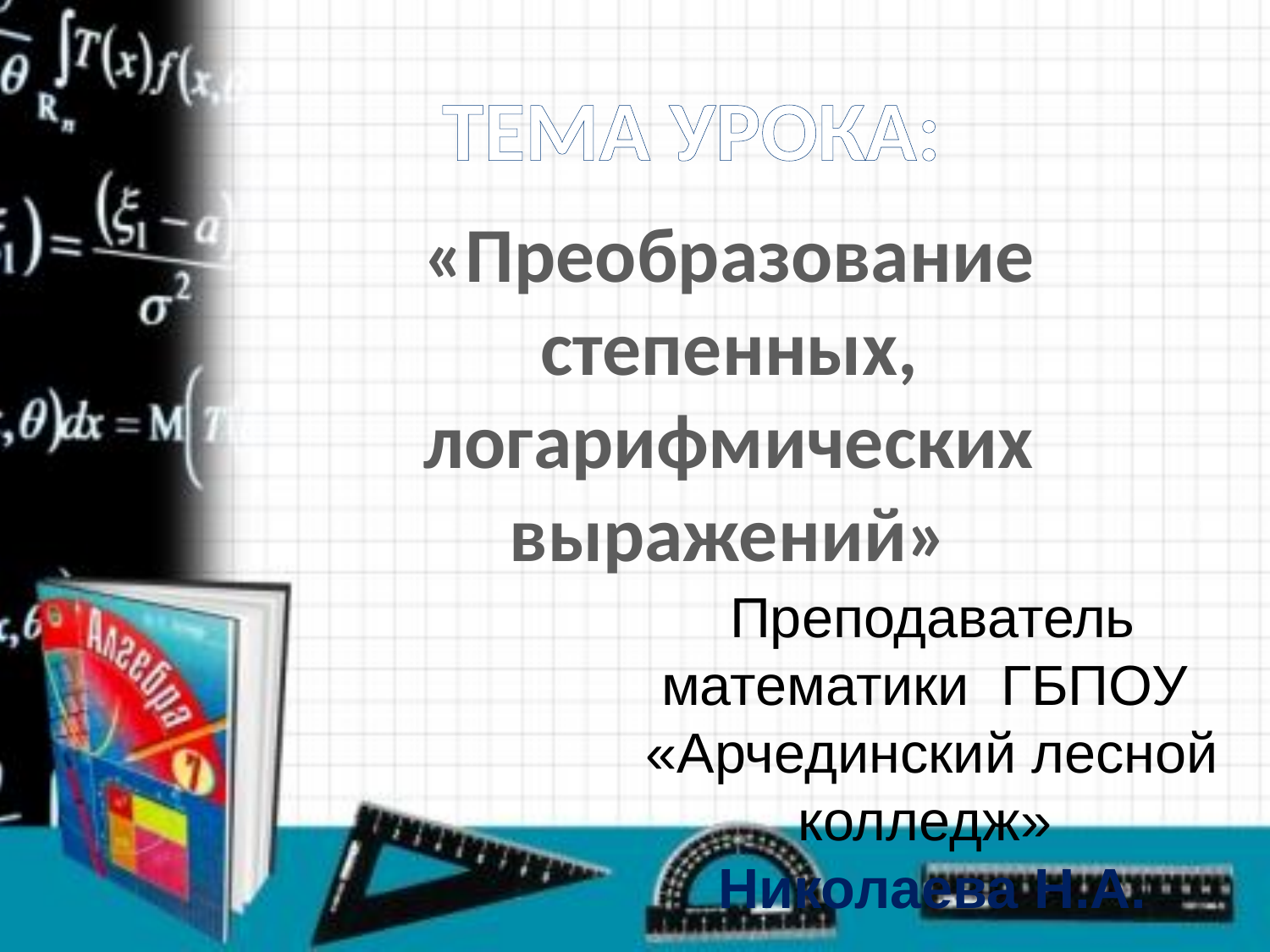

ТЕМА УРОКА:
«Преобразование степенных, логарифмических выражений»

Преподаватель математики  ГБПОУ  «Арчединский лесной колледж»
Николаева Н.А.